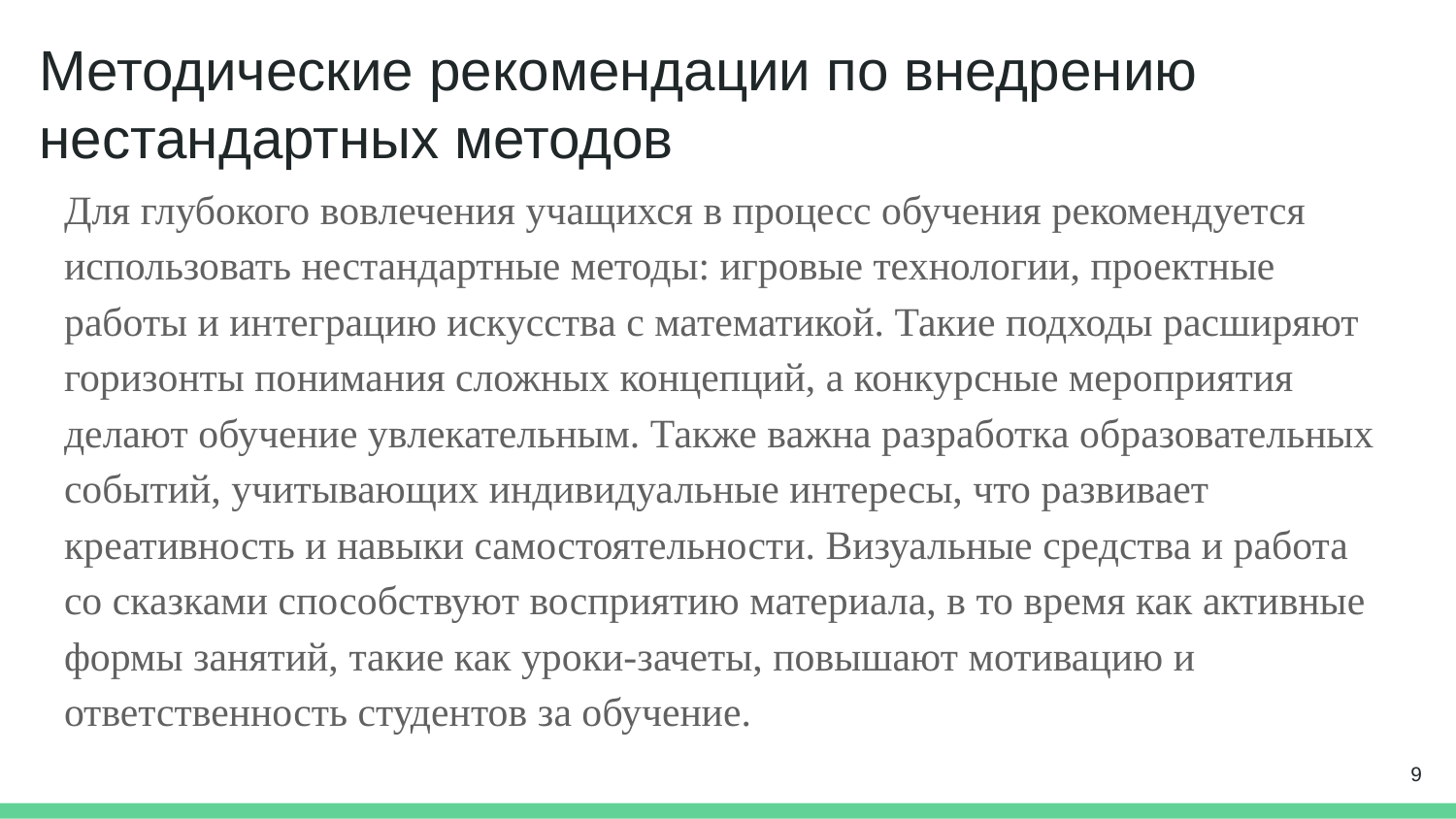

# Методические рекомендации по внедрению нестандартных методов
Для глубокого вовлечения учащихся в процесс обучения рекомендуется использовать нестандартные методы: игровые технологии, проектные работы и интеграцию искусства с математикой. Такие подходы расширяют горизонты понимания сложных концепций, а конкурсные мероприятия делают обучение увлекательным. Также важна разработка образовательных событий, учитывающих индивидуальные интересы, что развивает креативность и навыки самостоятельности. Визуальные средства и работа со сказками способствуют восприятию материала, в то время как активные формы занятий, такие как уроки-зачеты, повышают мотивацию и ответственность студентов за обучение.
9